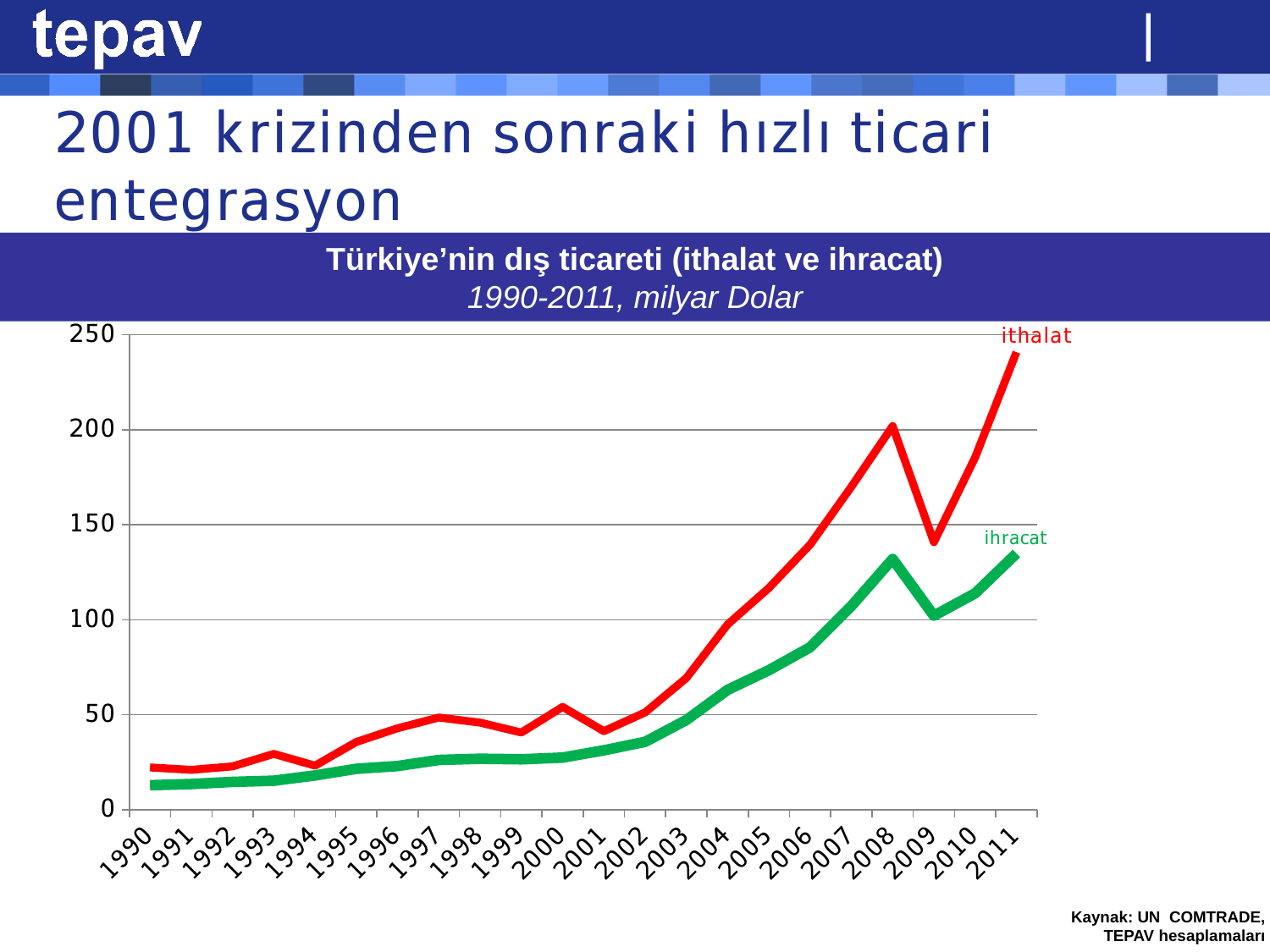

# 2001 krizinden sonraki hızlı ticari entegrasyon
Türkiye’nin dış ticareti (ithalat ve ihracat)
1990-2011, milyar Dolar

### Chart

| Category | export_total | import_total |
|---|---|---|
| 1990 | 12.959381795000002 | 22.300671714000053 |
| 1991 | 13.593446109000027 | 21.046996144 |
| 1992 | 14.714608124999998 | 22.871025135000053 |
| 1993 | 15.348912703999998 | 29.429302156999945 |
| 1994 | 18.10602997199998 | 23.267977328000054 |
| 1995 | 21.598625792 | 35.707437055999996 |
| 1996 | 23.04771686399998 | 42.930274304 |
| 1997 | 26.244683775999945 | 48.585060352 |
| 1998 | 26.881361920000053 | 45.908185088 |
| 1999 | 26.587173645 | 40.68671227700001 |
| 2000 | 27.485359096999925 | 54.1497952840001 |
| 2001 | 31.333944395000053 | 41.399079443000005 |
| 2002 | 35.761981307000006 | 51.27019562200014 |
| 2003 | 47.25283630200001 | 69.33969205699964 |
| 2004 | 63.1209488000001 | 97.53976596800003 |
| 2005 | 73.47640814299965 | 116.77415090700002 |
| 2006 | 85.534675518 | 139.576174148 |
| 2007 | 107.271749904 | 170.06271450100002 |
| 2008 | 132.002384611 | 201.960779436 |
| 2009 | 102.13852569100015 | 140.869013434 |
| 2010 | 113.97945182599985 | 185.541036697 |
| 2011 | 134.91525195300002 | 240.838853376 |
Kaynak: UN  COMTRADE, TEPAV hesaplamaları